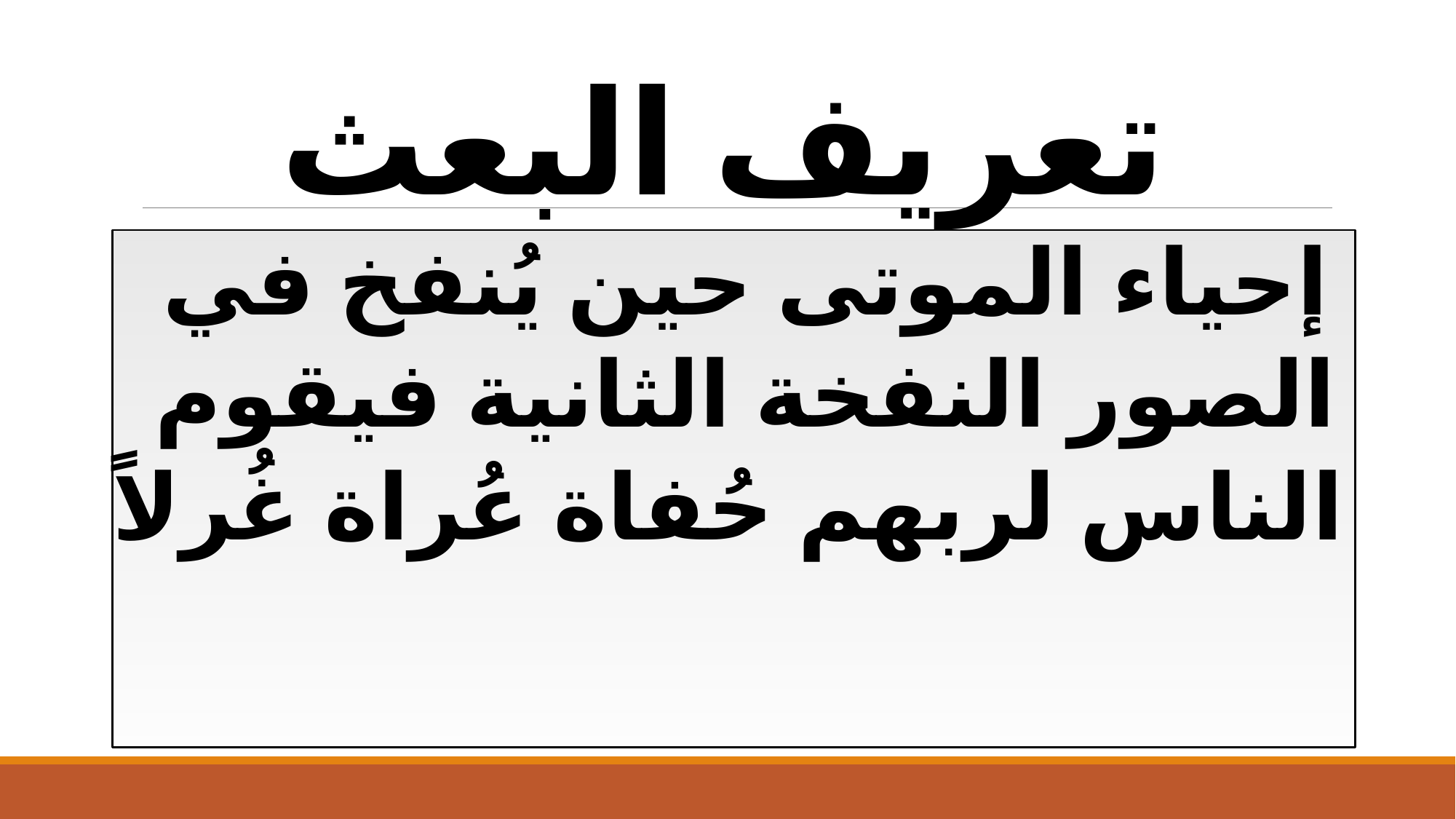

# تعريف البعث
إحياء الموتى حين يُنفخ في
الصور النفخة الثانية فيقوم
الناس لربهم حُفاة عُراة غُرلاً